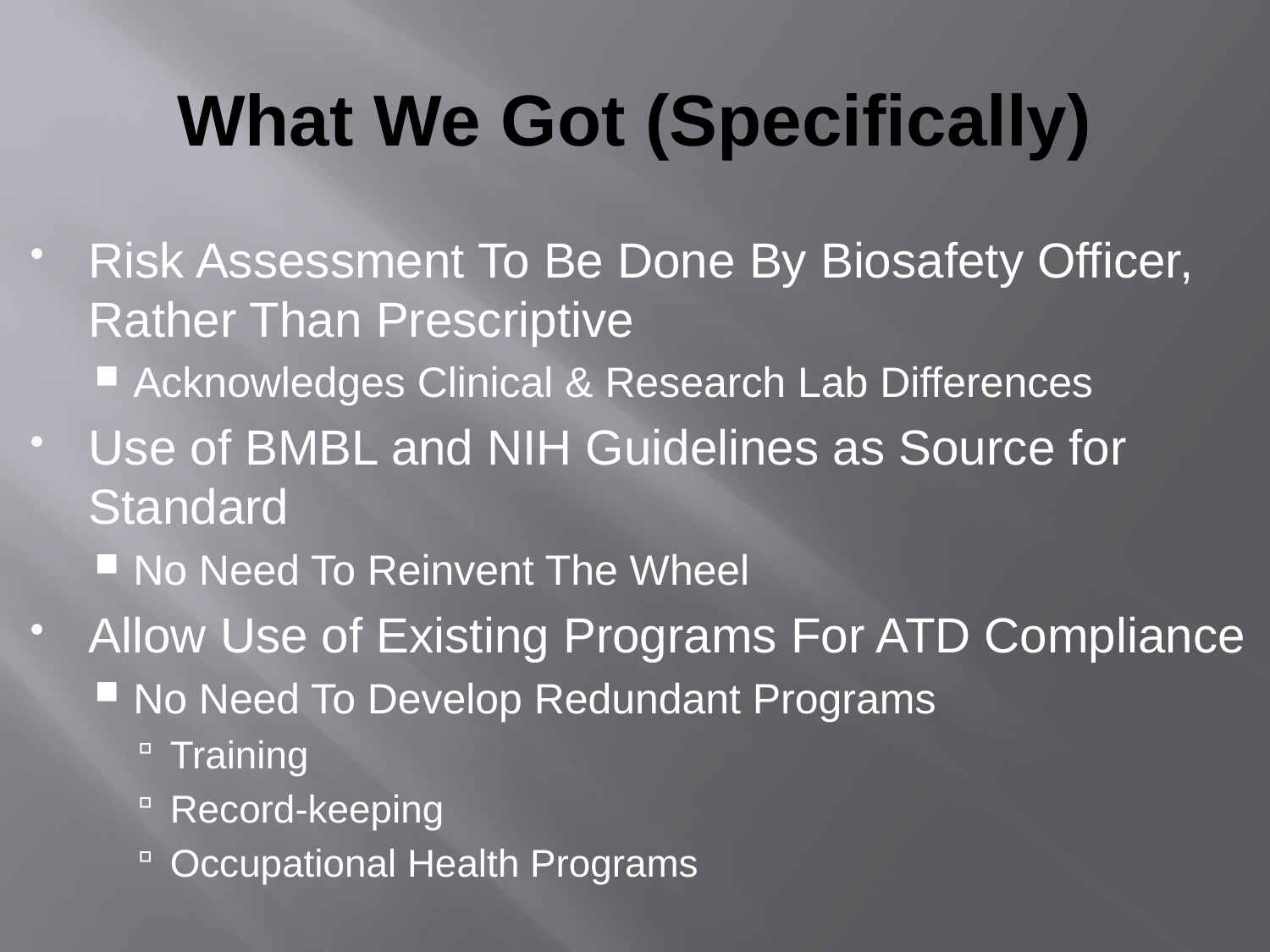

# What We Got (Specifically)
Risk Assessment To Be Done By Biosafety Officer, Rather Than Prescriptive
Acknowledges Clinical & Research Lab Differences
Use of BMBL and NIH Guidelines as Source for Standard
No Need To Reinvent The Wheel
Allow Use of Existing Programs For ATD Compliance
No Need To Develop Redundant Programs
Training
Record-keeping
Occupational Health Programs